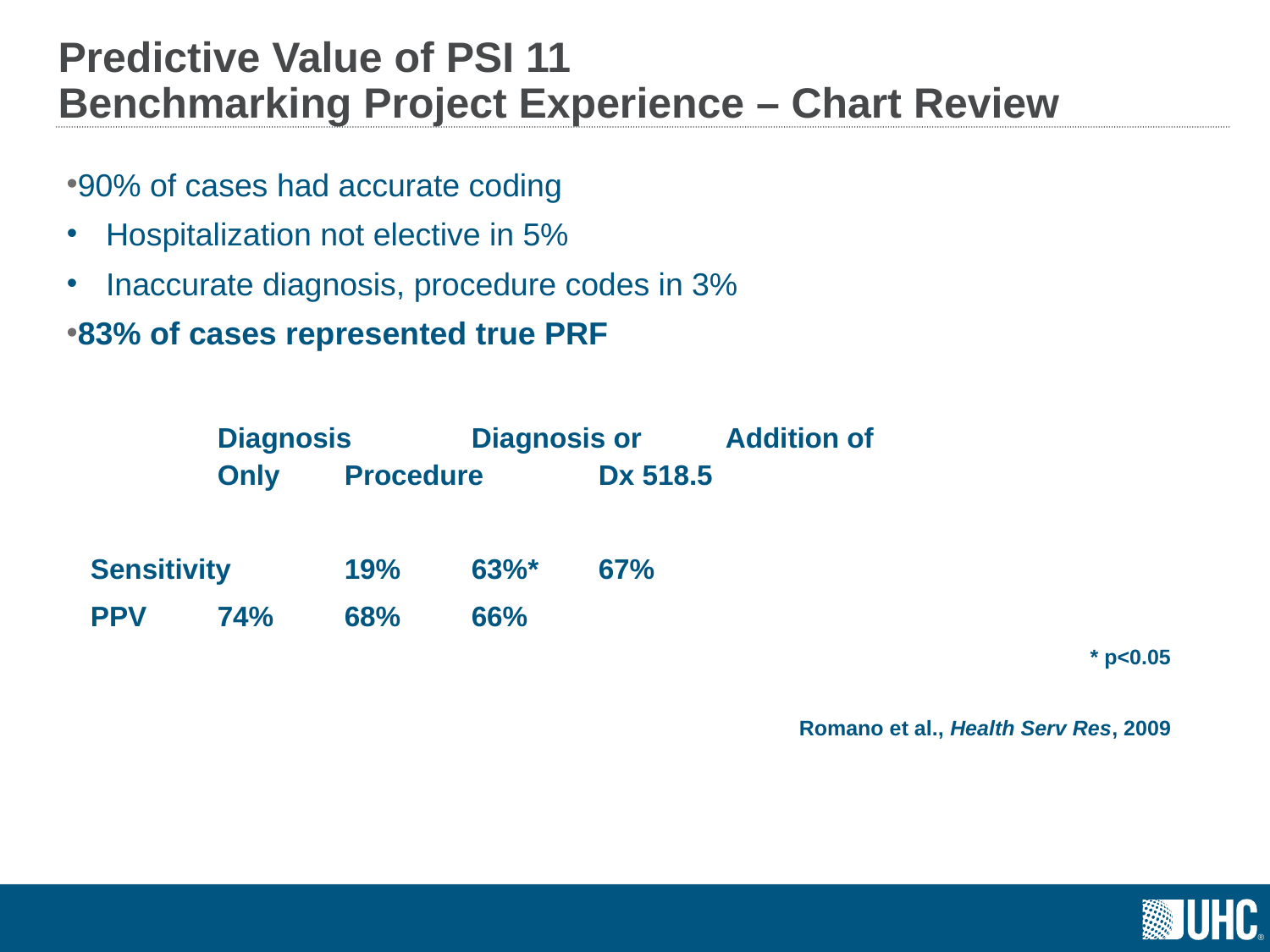

# Predictive Value of PSI 11 Benchmarking Project Experience – Chart Review
90% of cases had accurate coding
Hospitalization not elective in 5%
Inaccurate diagnosis, procedure codes in 3%
83% of cases represented true PRF
	Diagnosis	Diagnosis or	Addition of
	Only	Procedure	Dx 518.5

Sensitivity	19%	63%*	67%
PPV	74%	68%	66%
* p<0.05

Romano et al., Health Serv Res, 2009